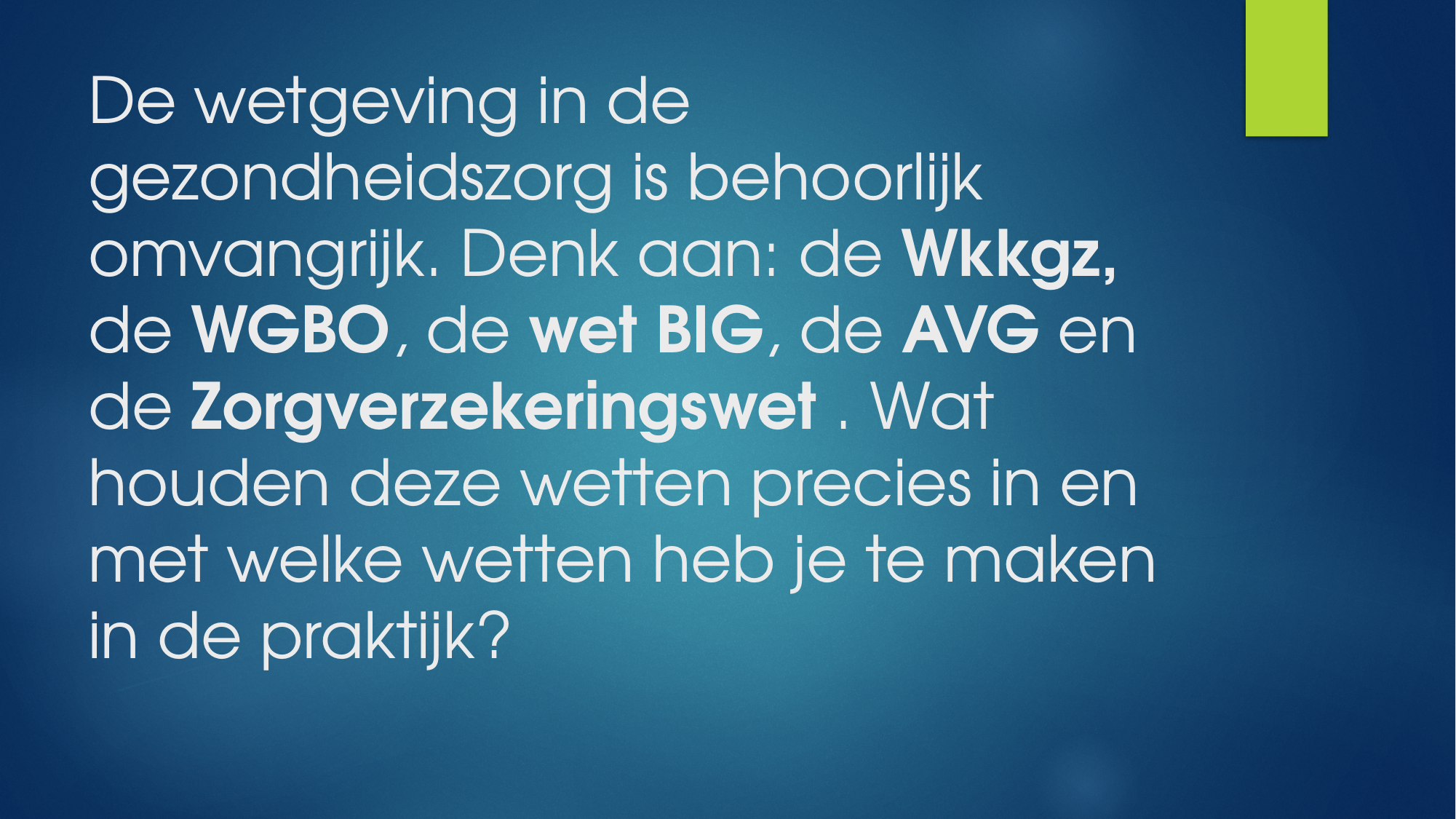

# De wetgeving in de gezondheidszorg is behoorlijk omvangrijk. Denk aan: de Wkkgz, de WGBO, de wet BIG, de AVG en de Zorgverzekeringswet . Wat houden deze wetten precies in en met welke wetten heb je te maken in de praktijk?